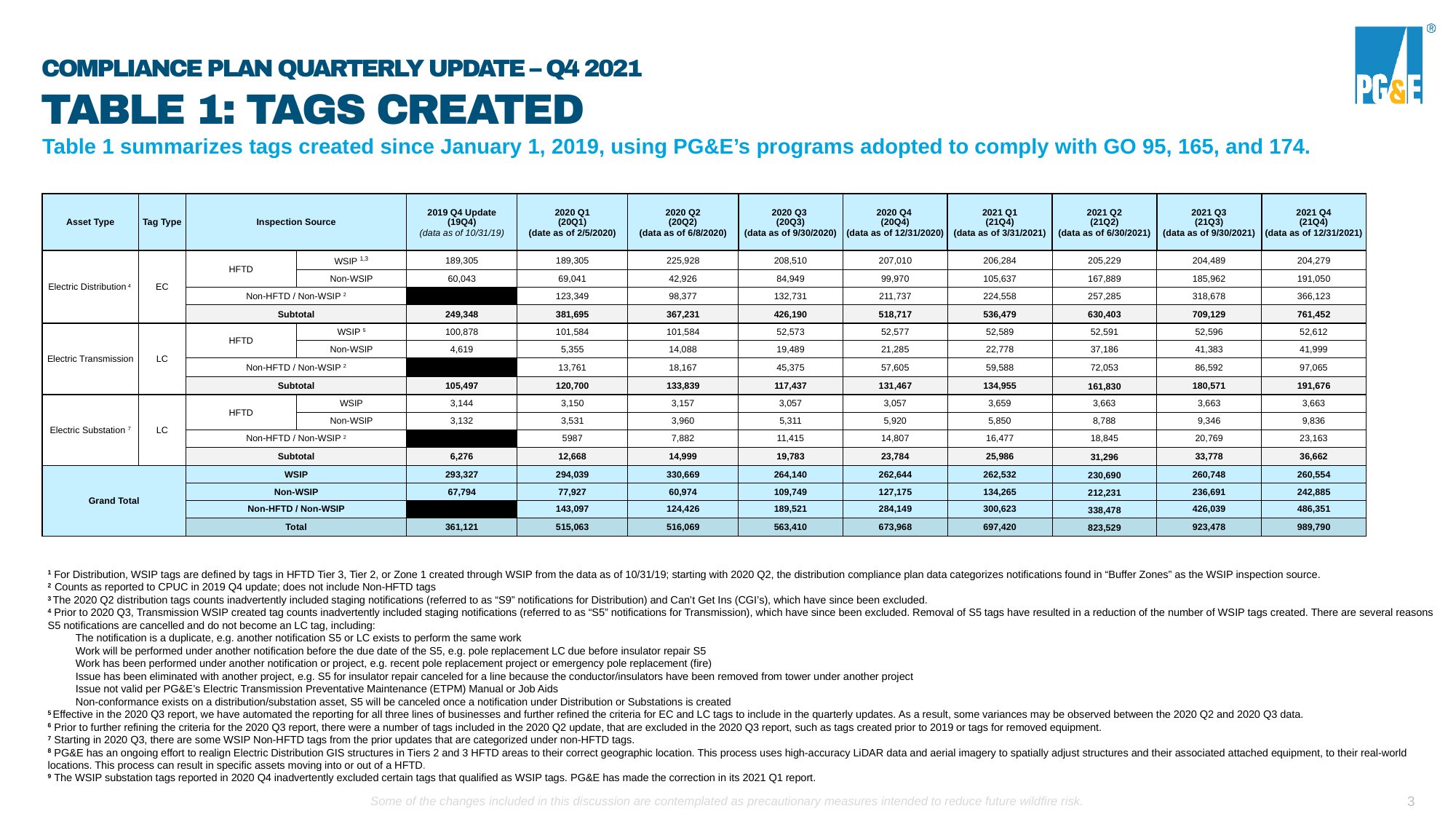

# Compliance Plan Quarterly Update – Q4 2021 Table 1: Tags Created
Table 1 summarizes tags created since January 1, 2019, using PG&E’s programs adopted to comply with GO 95, 165, and 174.
| Asset Type | Tag Type | Inspection Source |  | 2019 Q4 Update (19Q4) (data as of 10/31/19) | 2020 Q1 (20Q1) (date as of 2/5/2020) | 2020 Q2 (20Q2) (data as of 6/8/2020) | 2020 Q3 (20Q3) (data as of 9/30/2020) | 2020 Q4 (20Q4) (data as of 12/31/2020) | 2021 Q1 (21Q4) (data as of 3/31/2021) | 2021 Q2 (21Q2) (data as of 6/30/2021) | 2021 Q3 (21Q3) (data as of 9/30/2021) | 2021 Q4 (21Q4) (data as of 12/31/2021) |
| --- | --- | --- | --- | --- | --- | --- | --- | --- | --- | --- | --- | --- |
| Electric Distribution 4 | EC | HFTD | WSIP 1,3 | 189,305 | 189,305 | 225,928 | 208,510 | 207,010 | 206,284 | 205,229​ | 204,489 | 204,279 |
|  |  |  | Non-WSIP | 60,043 | 69,041 | 42,926 | 84,949 | 99,970 | 105,637 | 167,889​ | 185,962 | 191,050 |
|  |  | Non-HFTD / Non-WSIP 2 |  |  | 123,349 | 98,377 | 132,731 | 211,737 | 224,558 | 257,285​ | 318,678 | 366,123 |
|  |  | Subtotal |  | 249,348 | 381,695 | 367,231 | 426,190 | 518,717 | 536,479 | 630,403​ | 709,129 | 761,452 |
| Electric Transmission | LC | HFTD | WSIP 5 | 100,878 | 101,584 | 101,584 | 52,573 | 52,577 | 52,589 | 52,591​ | 52,596 | 52,612 |
|  |  |  | Non-WSIP | 4,619 | 5,355 | 14,088 | 19,489 | 21,285 | 22,778 | 37,186​ | 41,383 | 41,999 |
|  |  | Non-HFTD / Non-WSIP 2 |  |  | 13,761 | 18,167 | 45,375 | 57,605 | 59,588 | 72,053​ | 86,592 | 97,065 |
|  |  | Subtotal |  | 105,497 | 120,700 | 133,839 | 117,437 | 131,467 | 134,955 | 161,830​ | 180,571 | 191,676 |
| Electric Substation 7 | LC | HFTD | WSIP | 3,144 | 3,150 | 3,157 | 3,057 | 3,057 | 3,659 | 3,663​ | 3,663 | 3,663 |
|  |  |  | Non-WSIP | 3,132 | 3,531 | 3,960 | 5,311 | 5,920 | 5,850 | 8,788​ | 9,346 | 9,836 |
|  |  | Non-HFTD / Non-WSIP 2 |  |  | 5987 | 7,882 | 11,415 | 14,807 | 16,477 | 18,845​ | 20,769 | 23,163 |
|  |  | Subtotal |  | 6,276 | 12,668 | 14,999 | 19,783 | 23,784 | 25,986 | 31,296​ | 33,778 | 36,662 |
| Grand Total |  | WSIP |  | 293,327 | 294,039 | 330,669 | 264,140 | 262,644 | 262,532 | 230,690​ | 260,748 | 260,554 |
|  |  | Non-WSIP |  | 67,794 | 77,927 | 60,974 | 109,749 | 127,175 | 134,265 | 212,231​ | 236,691 | 242,885 |
|  |  | Non-HFTD / Non-WSIP |  |  | 143,097 | 124,426 | 189,521 | 284,149 | 300,623 | 338,478​ | 426,039 | 486,351 |
|  |  | Total |  | 361,121 | 515,063 | 516,069 | 563,410 | 673,968 | 697,420 | 823,529​ | 923,478 | 989,790 |
1 For Distribution, WSIP tags are defined by tags in HFTD Tier 3, Tier 2, or Zone 1 created through WSIP from the data as of 10/31/19; starting with 2020 Q2, the distribution compliance plan data categorizes notifications found in “Buffer Zones” as the WSIP inspection source.
2  Counts as reported to CPUC in 2019 Q4 update; does not include Non-HFTD tags
3 The 2020 Q2 distribution tags counts inadvertently included staging notifications (referred to as “S9” notifications for Distribution) and Can’t Get Ins (CGI’s), which have since been excluded.
4 Prior to 2020 Q3, Transmission WSIP created tag counts inadvertently included staging notifications (referred to as “S5” notifications for Transmission), which have since been excluded. Removal of S5 tags have resulted in a reduction of the number of WSIP tags created. There are several reasons S5 notifications are cancelled and do not become an LC tag, including:
The notification is a duplicate, e.g. another notification S5 or LC exists to perform the same work
Work will be performed under another notification before the due date of the S5, e.g. pole replacement LC due before insulator repair S5
Work has been performed under another notification or project, e.g. recent pole replacement project or emergency pole replacement (fire)
Issue has been eliminated with another project, e.g. S5 for insulator repair canceled for a line because the conductor/insulators have been removed from tower under another project
Issue not valid per PG&E’s Electric Transmission Preventative Maintenance (ETPM) Manual or Job Aids
Non-conformance exists on a distribution/substation asset, S5 will be canceled once a notification under Distribution or Substations is created
5 Effective in the 2020 Q3 report, we have automated the reporting for all three lines of businesses and further refined the criteria for EC and LC tags to include in the quarterly updates. As a result, some variances may be observed between the 2020 Q2 and 2020 Q3 data.
6 Prior to further refining the criteria for the 2020 Q3 report, there were a number of tags included in the 2020 Q2 update, that are excluded in the 2020 Q3 report, such as tags created prior to 2019 or tags for removed equipment.
7 Starting in 2020 Q3, there are some WSIP Non-HFTD tags from the prior updates that are categorized under non-HFTD tags.
8 PG&E has an ongoing effort to realign Electric Distribution GIS structures in Tiers 2 and 3 HFTD areas to their correct geographic location. This process uses high-accuracy LiDAR data and aerial imagery to spatially adjust structures and their associated attached equipment, to their real-world locations. This process can result in specific assets moving into or out of a HFTD.
9 The WSIP substation tags reported in 2020 Q4 inadvertently excluded certain tags that qualified as WSIP tags. PG&E has made the correction in its 2021 Q1 report.